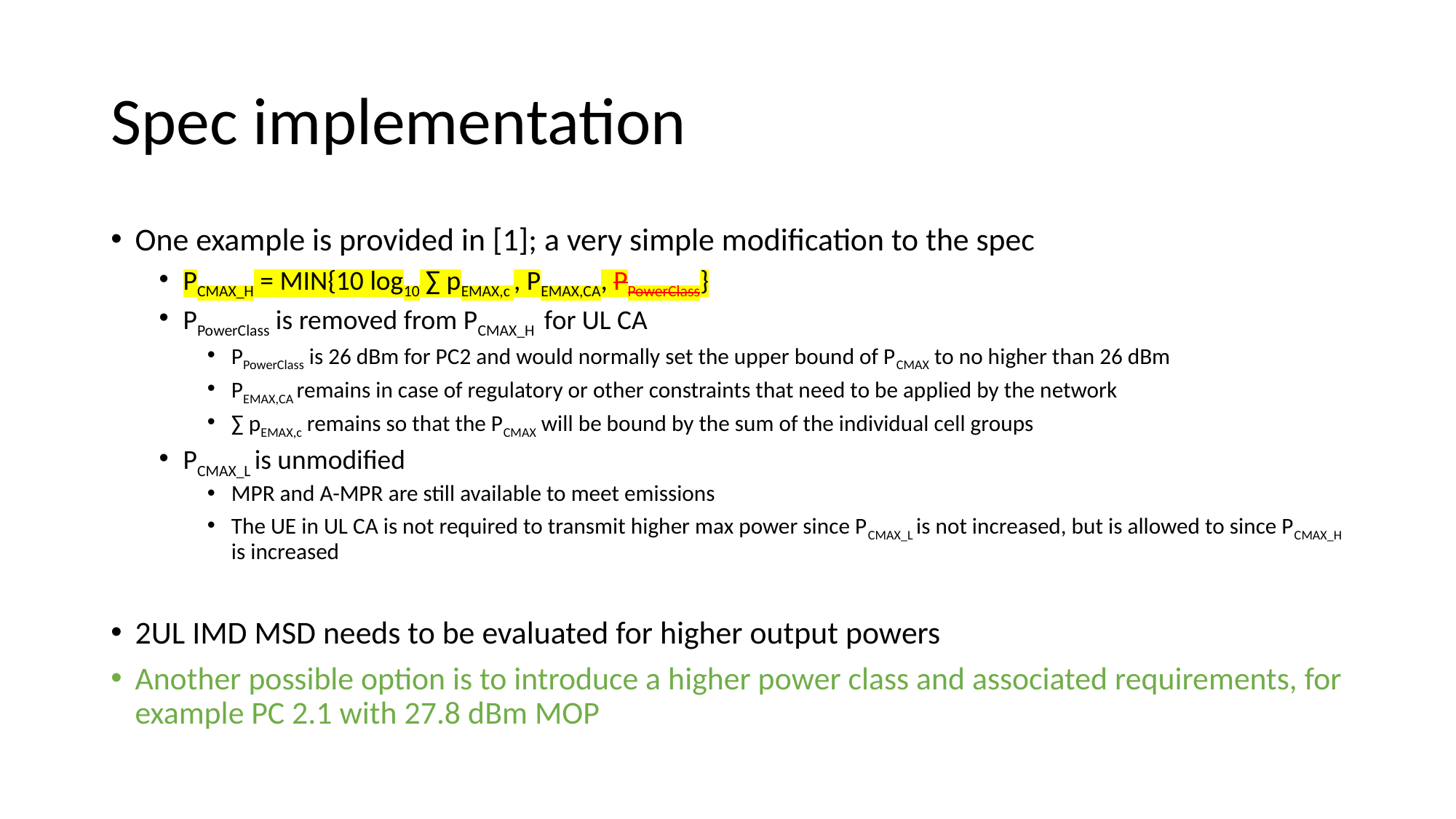

# Spec implementation
One example is provided in [1]; a very simple modification to the spec
PCMAX_H = MIN{10 log10 ∑ pEMAX,c , PEMAX,CA, PPowerClass}
PPowerClass is removed from PCMAX_H  for UL CA
PPowerClass is 26 dBm for PC2 and would normally set the upper bound of PCMAX to no higher than 26 dBm
PEMAX,CA remains in case of regulatory or other constraints that need to be applied by the network
∑ pEMAX,c remains so that the PCMAX will be bound by the sum of the individual cell groups
PCMAX_L is unmodified
MPR and A-MPR are still available to meet emissions
The UE in UL CA is not required to transmit higher max power since PCMAX_L is not increased, but is allowed to since PCMAX_H is increased

2UL IMD MSD needs to be evaluated for higher output powers
Another possible option is to introduce a higher power class and associated requirements, for example PC 2.1 with 27.8 dBm MOP